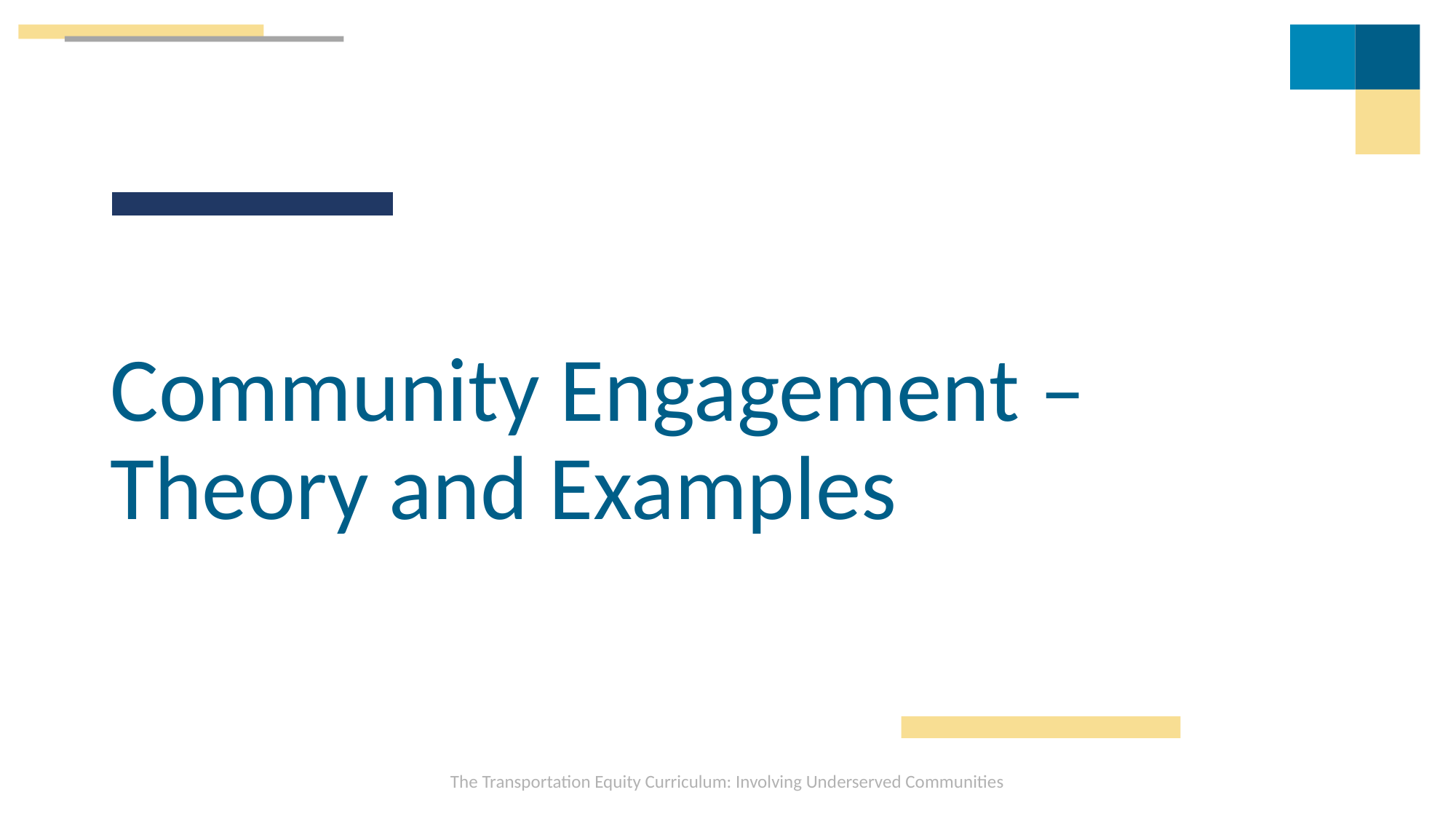

# Community Engagement – Theory and Examples

The Transportation Equity Curriculum: Involving Underserved Communities